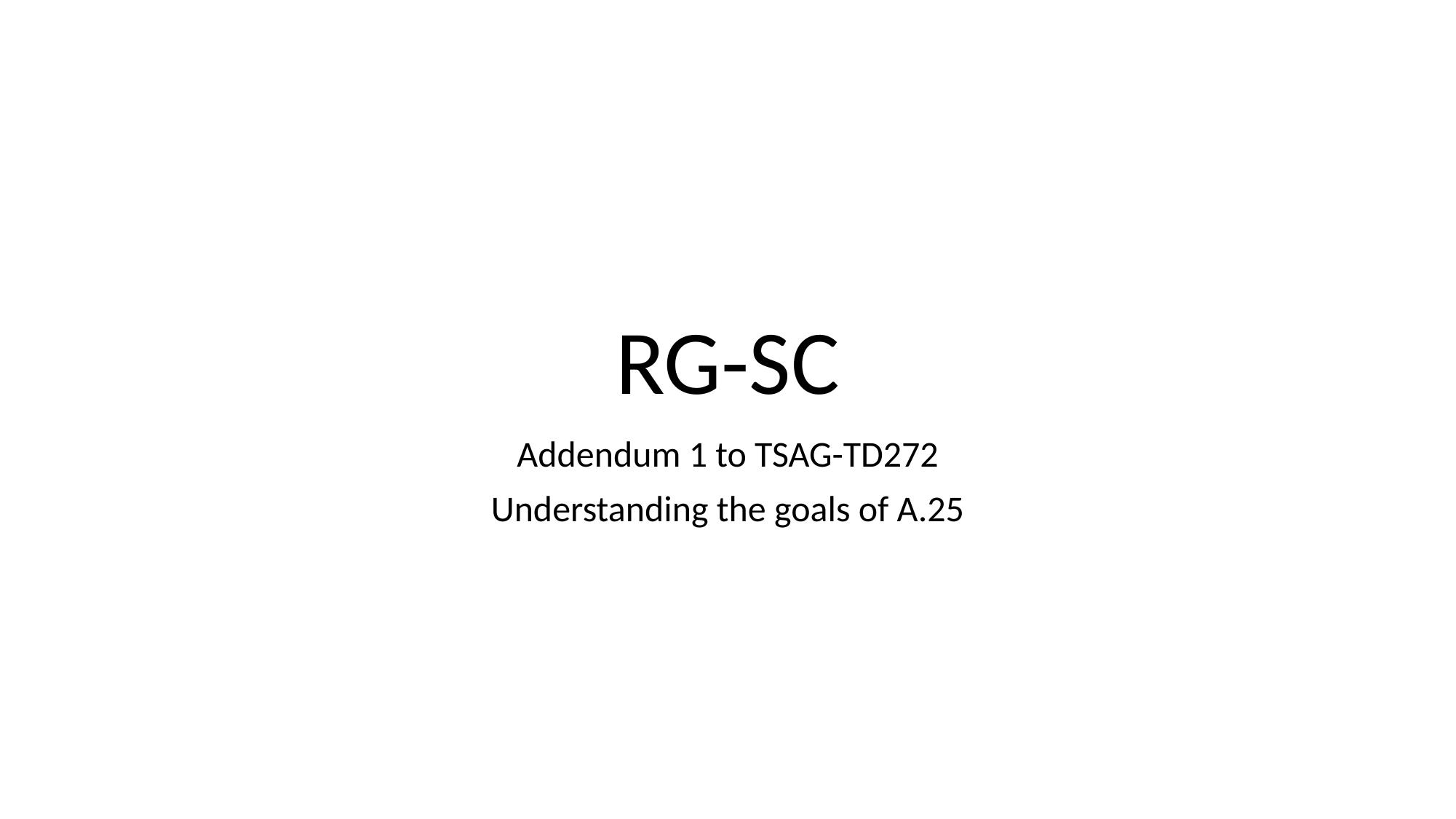

# RG-SC
Addendum 1 to TSAG-TD272
Understanding the goals of A.25